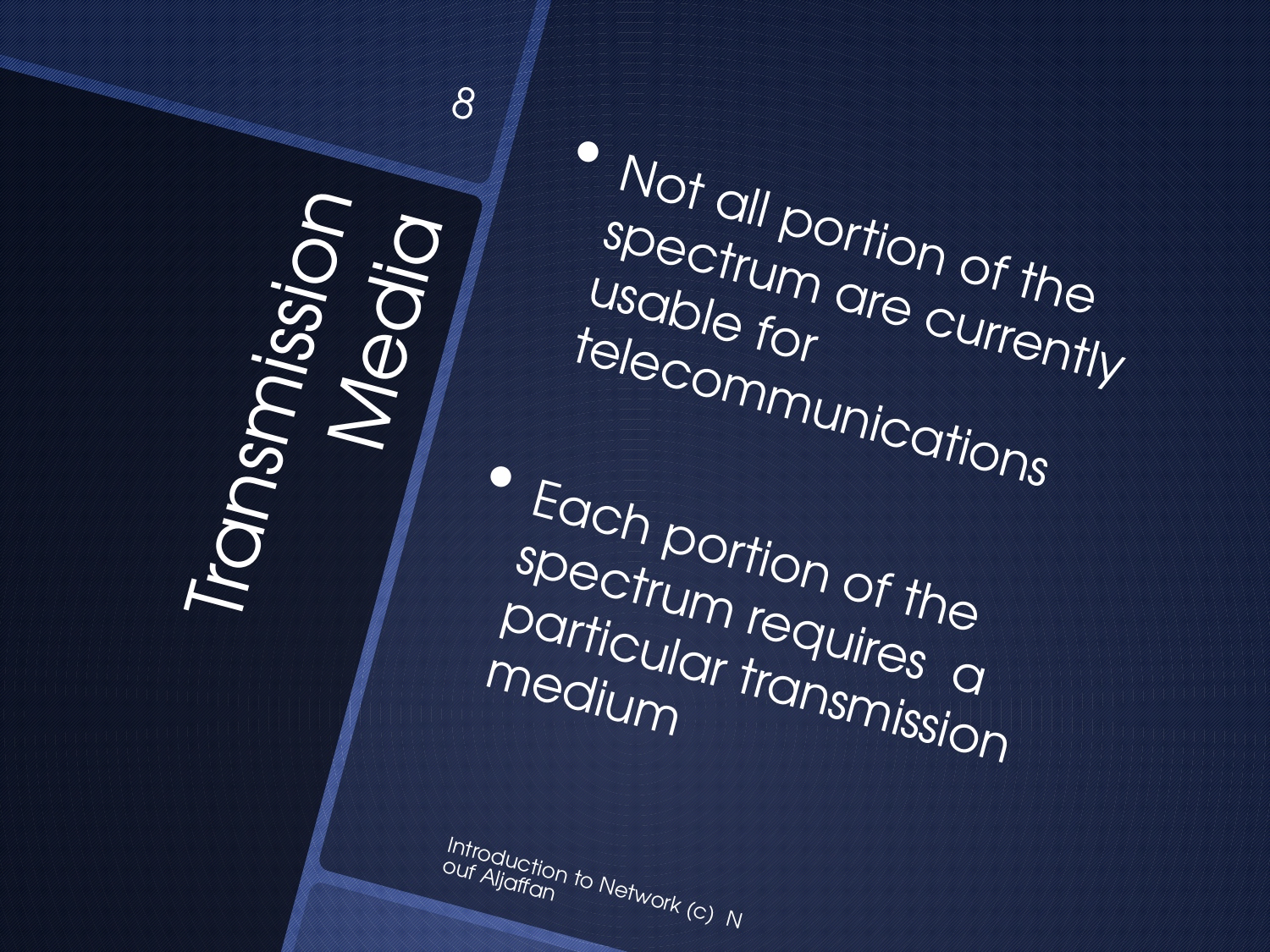

8
Not all portion of the spectrum are currently usable for  telecommunications

Each portion of the spectrum requires  a particular transmission medium
# Transmission Media
Introduction to Network (c)  Nouf Aljaffan